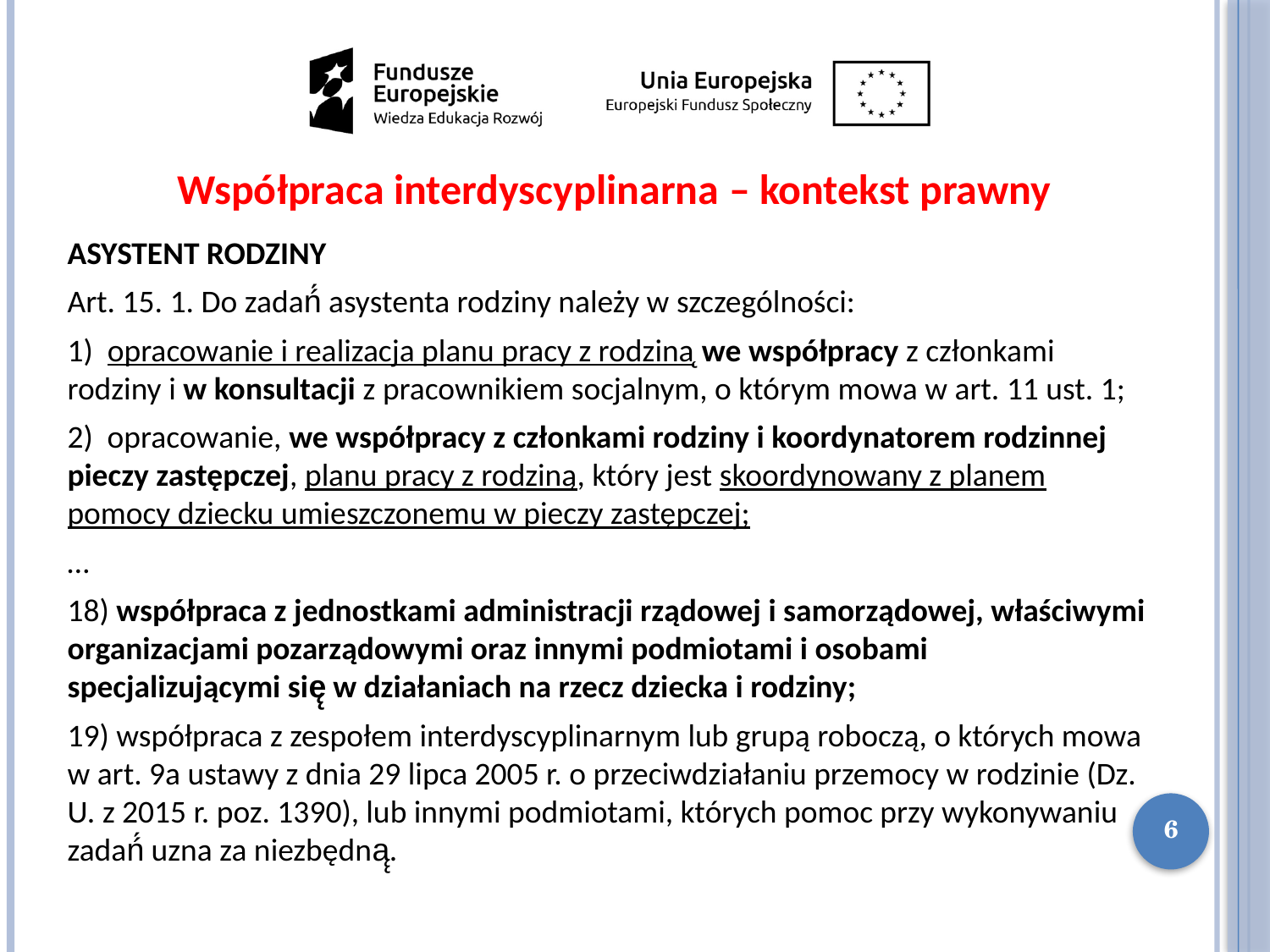

Współpraca interdyscyplinarna – kontekst prawny

ASYSTENT RODZINY
Art. 15. 1. Do zadań́ asystenta rodziny należy w szczególności:
1)  opracowanie i realizacja planu pracy z rodziną we współpracy z członkami rodziny i w konsultacji z pracownikiem socjalnym, o którym mowa w art. 11 ust. 1;
2)  opracowanie, we współpracy z członkami rodziny i koordynatorem rodzinnej pieczy zastępczej, planu pracy z rodziną, który jest skoordynowany z planem pomocy dziecku umieszczonemu w pieczy zastępczej;
…
18) współpraca z jednostkami administracji rządowej i samorządowej, właściwymi organizacjami pozarządowymi oraz innymi podmiotami i osobami specjalizującymi się̨ w działaniach na rzecz dziecka i rodziny;
19) współpraca z zespołem interdyscyplinarnym lub grupą roboczą, o których mowa w art. 9a ustawy z dnia 29 lipca 2005 r. o przeciwdziałaniu przemocy w rodzinie (Dz. U. z 2015 r. poz. 1390), lub innymi podmiotami, których pomoc przy wykonywaniu zadań́ uzna za niezbędną̨.
6